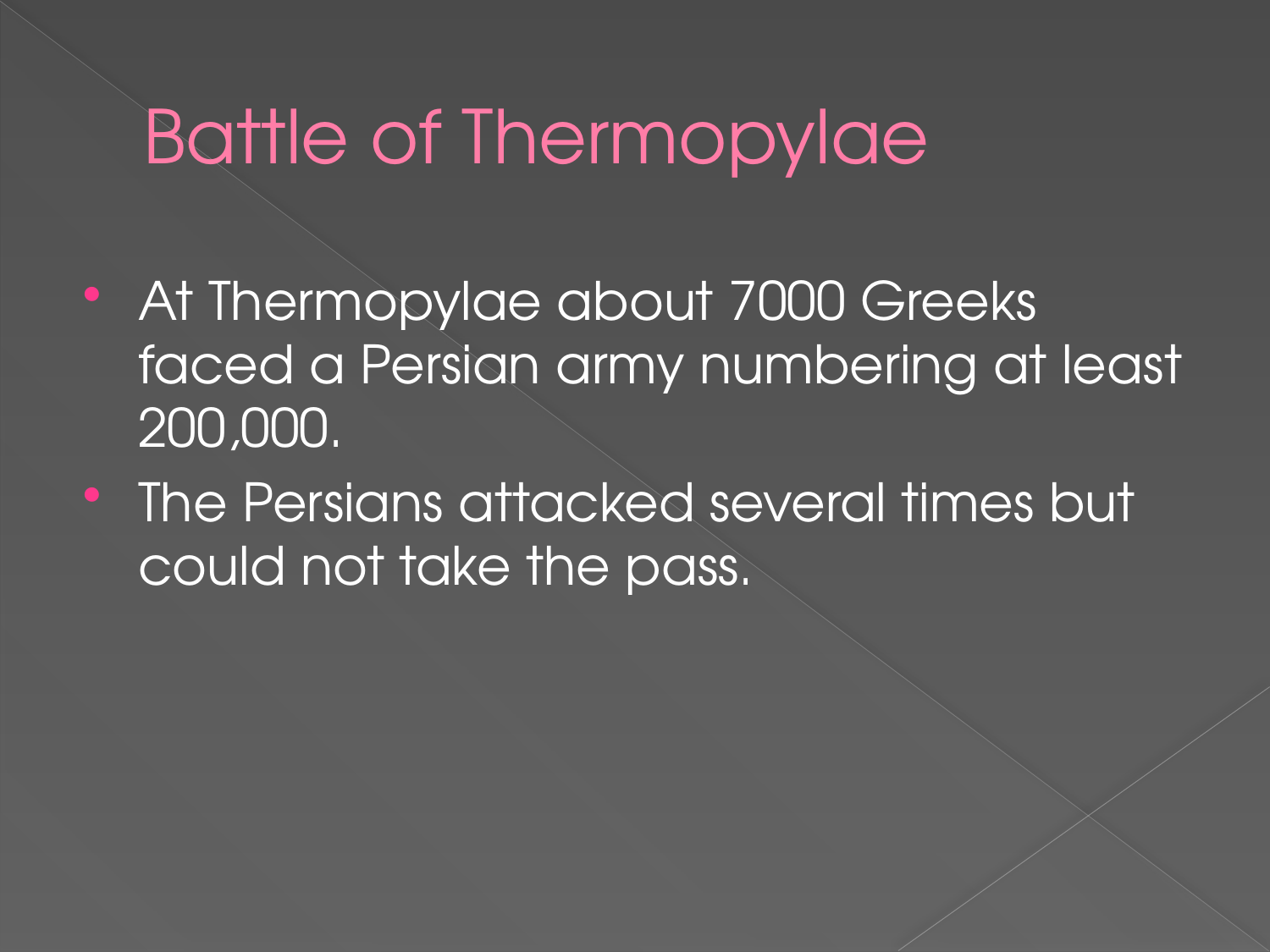

# Battle of Thermopylae
At Thermopylae about 7000 Greeks faced a Persian army numbering at least 200,000.
The Persians attacked several times but could not take the pass.